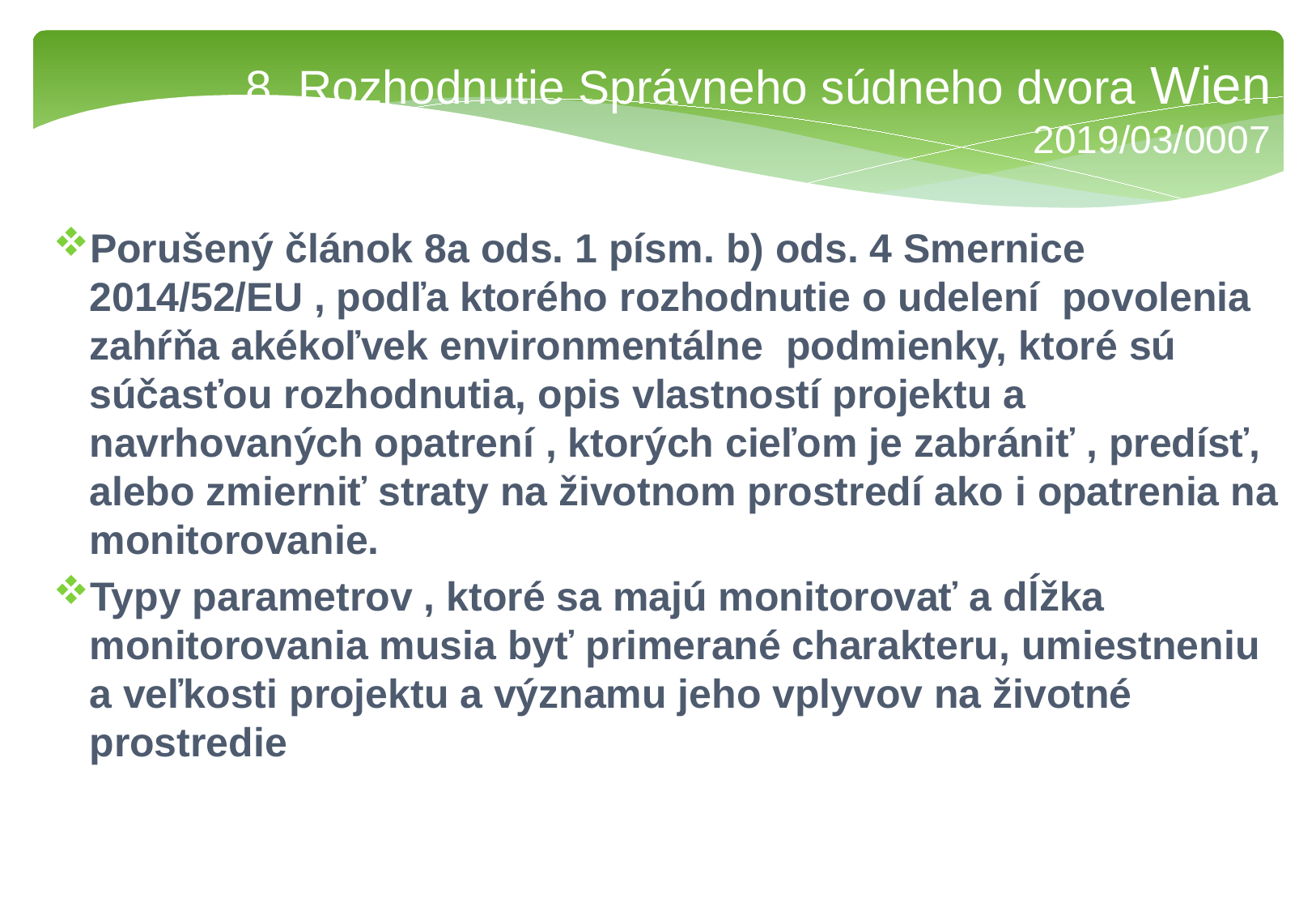

8. Rozhodnutie Správneho súdneho dvora Wien 2019/03/0007
Porušený článok 8a ods. 1 písm. b) ods. 4 Smernice 2014/52/EU , podľa ktorého rozhodnutie o udelení  povolenia zahŕňa akékoľvek environmentálne  podmienky, ktoré sú súčasťou rozhodnutia, opis vlastností projektu a navrhovaných opatrení , ktorých cieľom je zabrániť , predísť, alebo zmierniť straty na životnom prostredí ako i opatrenia na monitorovanie.
Typy parametrov , ktoré sa majú monitorovať a dĺžka  monitorovania musia byť primerané charakteru, umiestneniu a veľkosti projektu a významu jeho vplyvov na životné prostredie